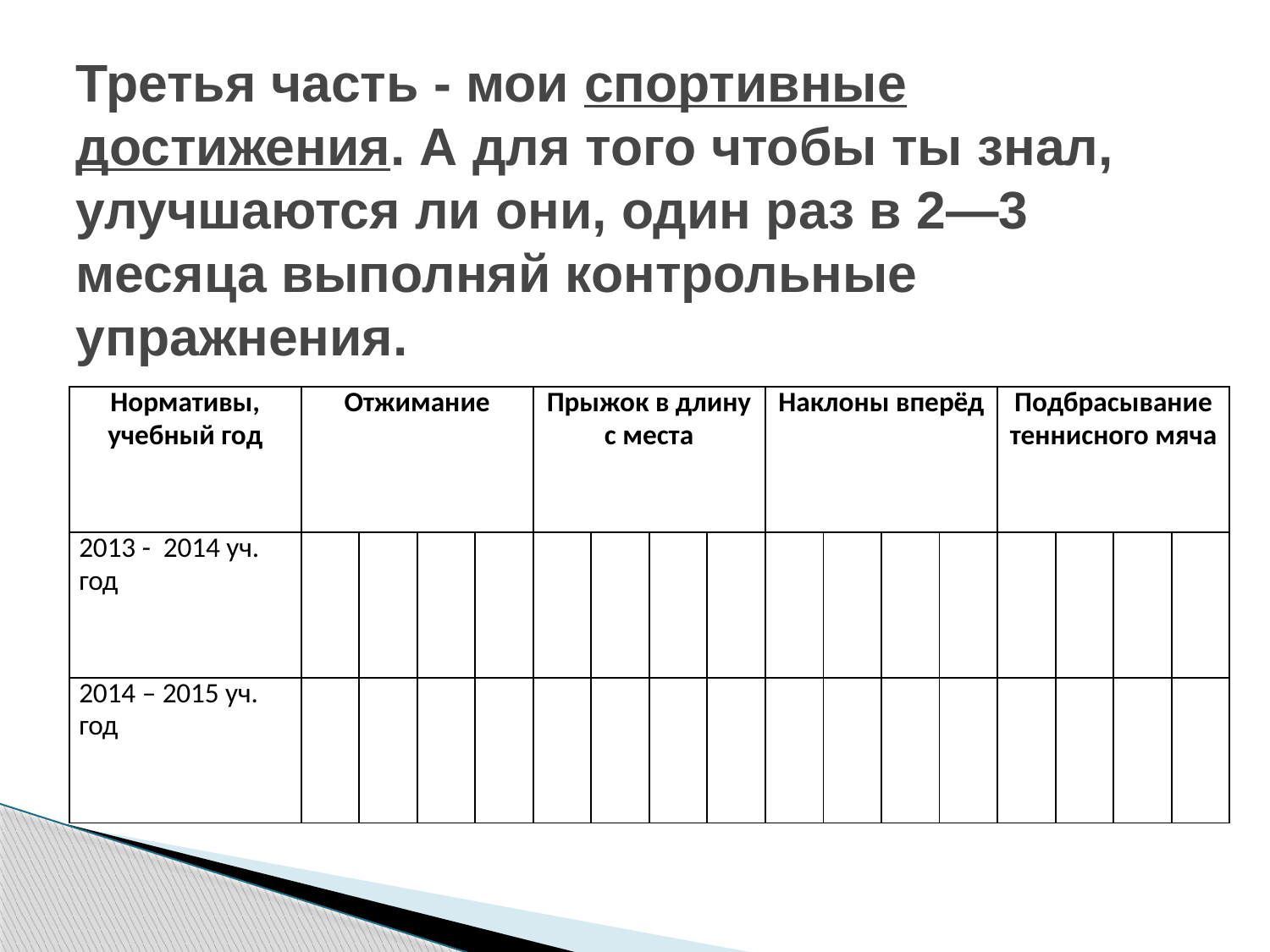

# Третья часть - мои спортивные достижения. А для того чтобы ты знал, улучшаются ли они, один раз в 2—3 месяца выполняй контрольные упражнения.
| Нормативы, учебный год | Отжимание |  |  |  | Прыжок в длину с места |  |  |  | Наклоны вперёд |  |  |  | Подбрасывание теннисного мяча |  |  |  |
| --- | --- | --- | --- | --- | --- | --- | --- | --- | --- | --- | --- | --- | --- | --- | --- | --- |
| 2013 - 2014 уч. год |  |  |  |  |  |  |  |  |  |  |  |  |  |  |  |  |
| 2014 – 2015 уч. год |  |  |  |  |  |  |  |  |  |  |  |  |  |  |  |  |